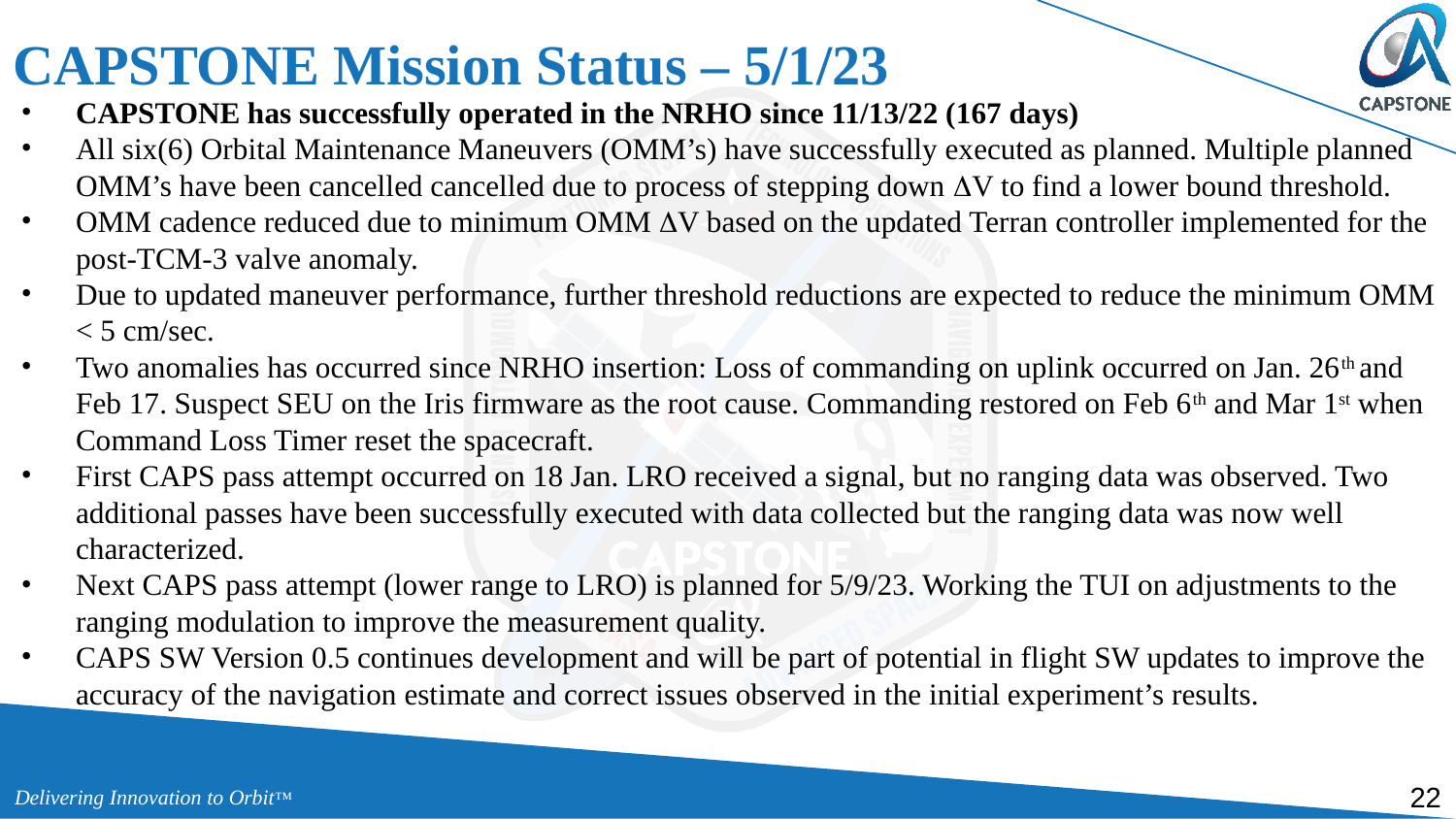

# CAPSTONE Mission Status – 5/1/23
CAPSTONE has successfully operated in the NRHO since 11/13/22 (167 days)
All six(6) Orbital Maintenance Maneuvers (OMM’s) have successfully executed as planned. Multiple planned OMM’s have been cancelled cancelled due to process of stepping down ΔV to find a lower bound threshold.
OMM cadence reduced due to minimum OMM ΔV based on the updated Terran controller implemented for the post-TCM-3 valve anomaly.
Due to updated maneuver performance, further threshold reductions are expected to reduce the minimum OMM < 5 cm/sec.
Two anomalies has occurred since NRHO insertion: Loss of commanding on uplink occurred on Jan. 26th and Feb 17. Suspect SEU on the Iris firmware as the root cause. Commanding restored on Feb 6th and Mar 1st when Command Loss Timer reset the spacecraft.
First CAPS pass attempt occurred on 18 Jan. LRO received a signal, but no ranging data was observed. Two additional passes have been successfully executed with data collected but the ranging data was now well characterized.
Next CAPS pass attempt (lower range to LRO) is planned for 5/9/23. Working the TUI on adjustments to the ranging modulation to improve the measurement quality.
CAPS SW Version 0.5 continues development and will be part of potential in flight SW updates to improve the accuracy of the navigation estimate and correct issues observed in the initial experiment’s results.

22
Delivering Innovation to Orbit